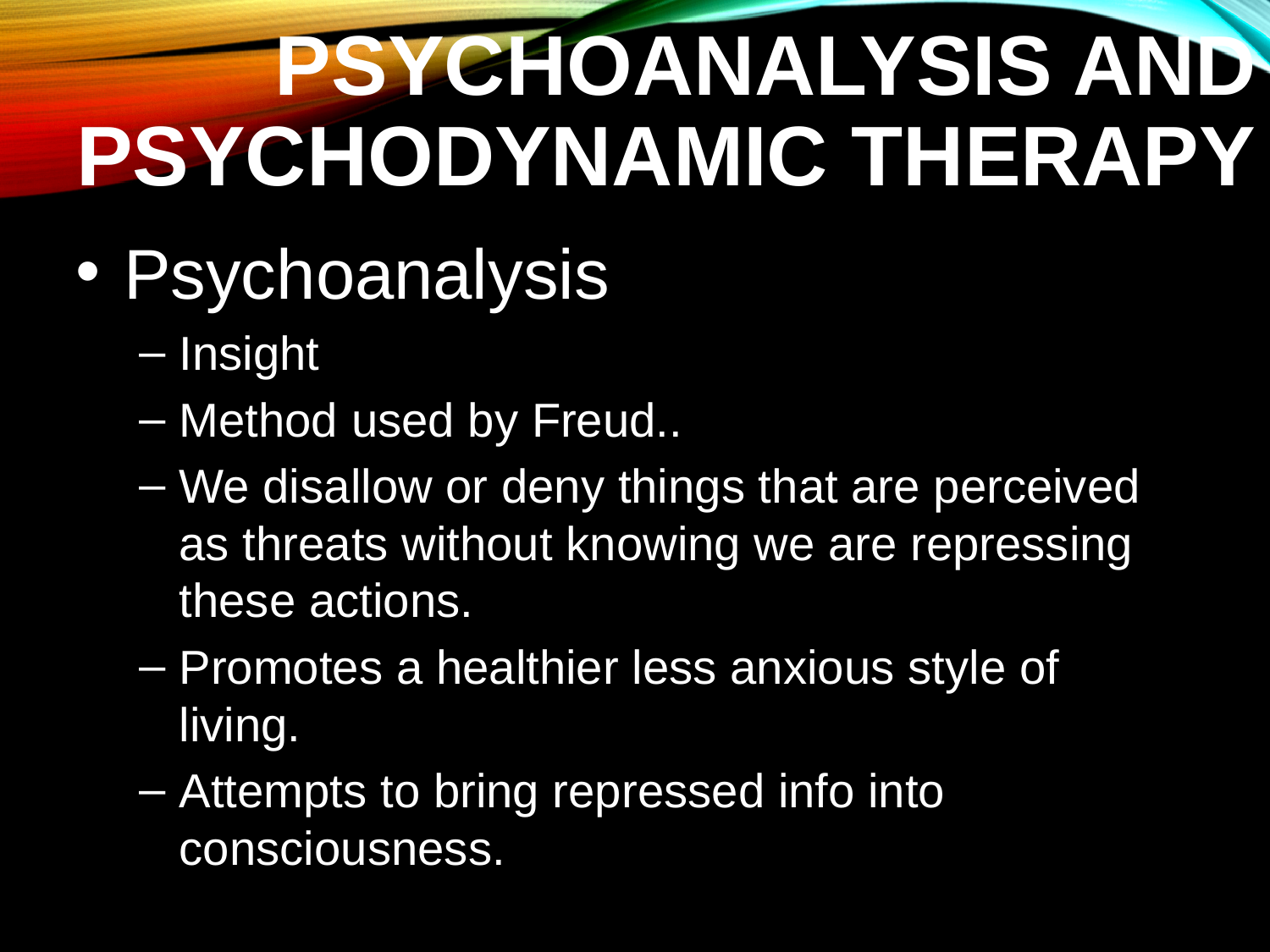

# Psychoanalysis and Psychodynamic Therapy
Psychoanalysis
Insight
Method used by Freud..
We disallow or deny things that are perceived as threats without knowing we are repressing these actions.
Promotes a healthier less anxious style of living.
Attempts to bring repressed info into consciousness.